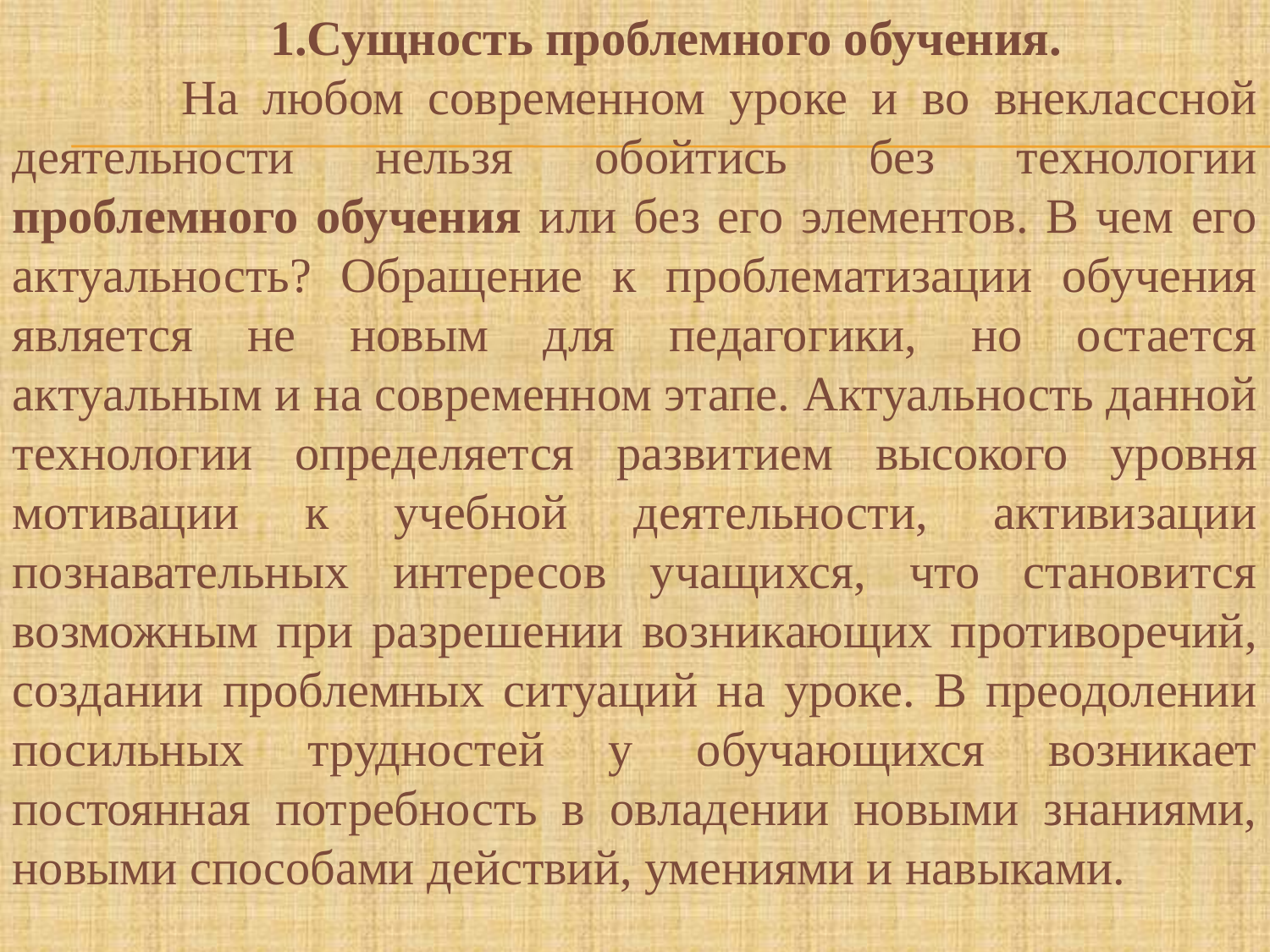

1.Сущность проблемного обучения.
       На любом современном уроке и во внеклассной деятельности нельзя обойтись без технологии проблемного обучения или без его элементов. В чем его актуальность? Обращение к проблематизации обучения является не новым для педагогики, но остается актуальным и на современном этапе. Актуальность данной технологии определяется развитием высокого уровня мотивации к учебной деятельности, активизации познавательных интересов учащихся, что становится возможным при разрешении возникающих противоречий, создании проблемных ситуаций на уроке. В преодолении посильных трудностей у обучающихся возникает постоянная потребность в овладении новыми знаниями, новыми способами действий, умениями и навыками.